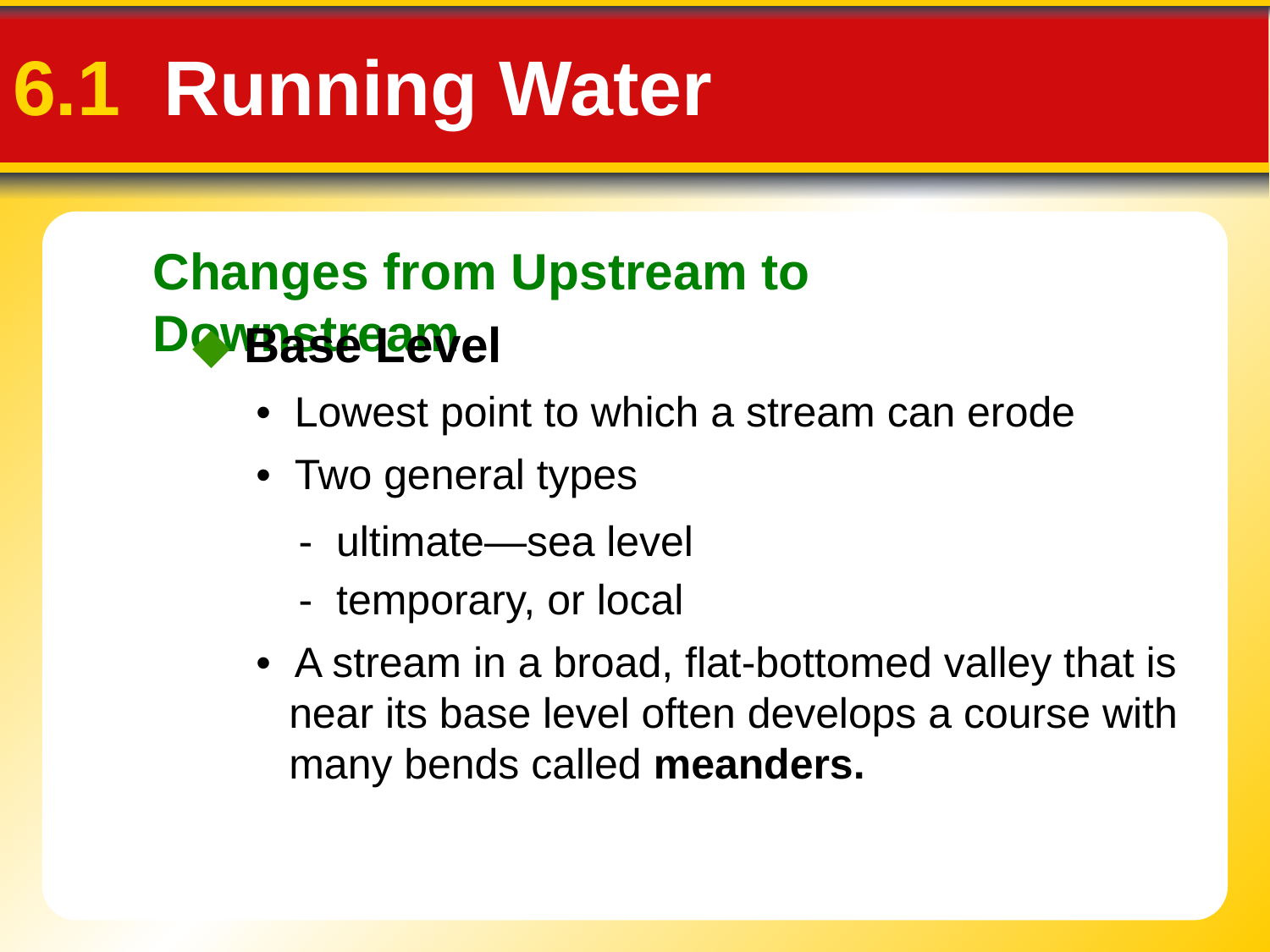

6.1  Running Water

Changes from Upstream to Downstream
◆ Base Level
•  Lowest point to which a stream can erode
•  Two general types
-  ultimate—sea level
-  temporary, or local
•  A stream in a broad, flat-bottomed valley that is near its base level often develops a course with many bends called meanders.